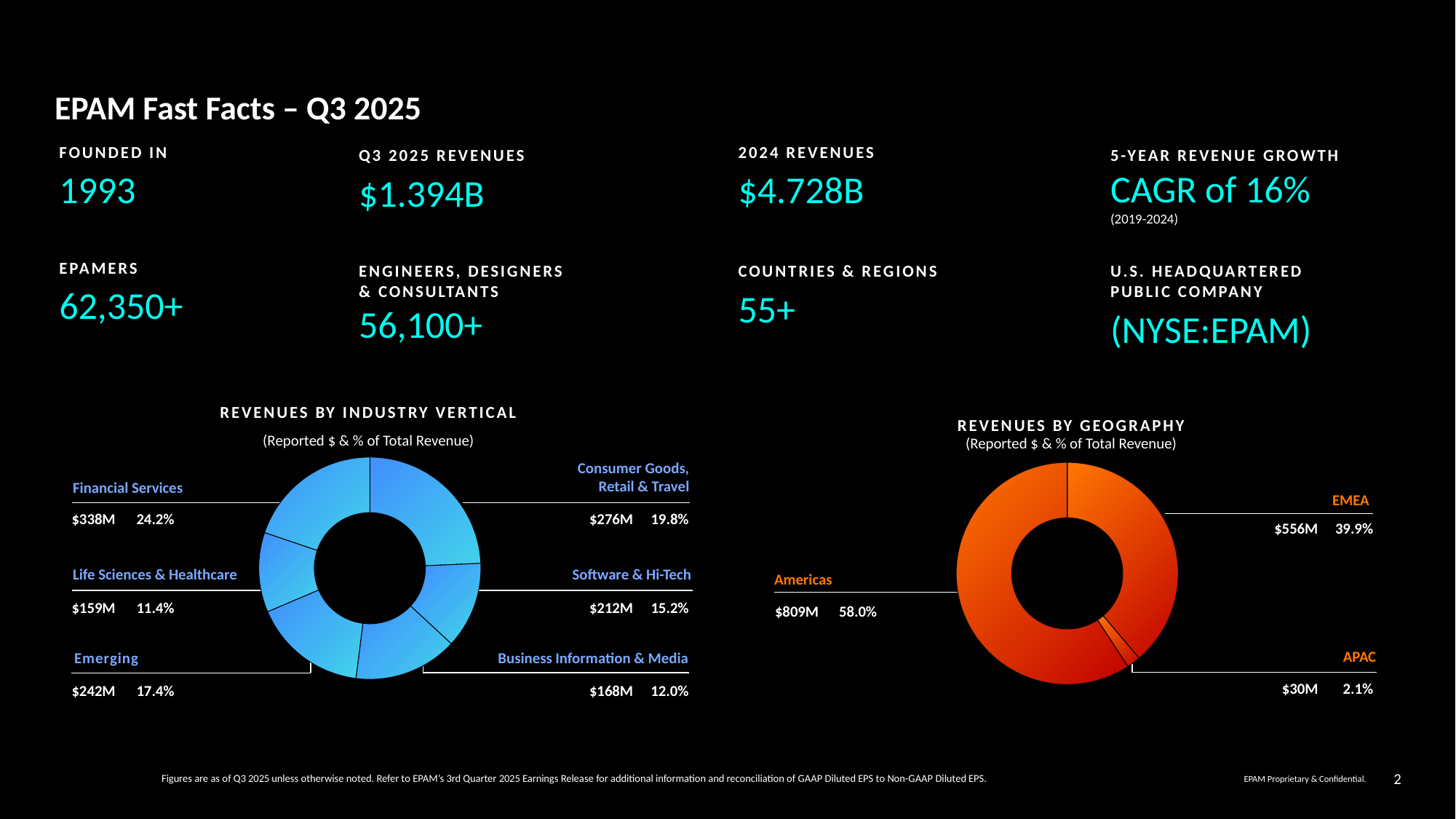

# EPAM Fast Facts – Q3 2025
FOUNDED IN
1993
Q3 2025 REVENUES
$1.394B
2024 REVENUES
$4.728B
5-YEAR REVENUE GROWTH
CAGR of 16%
(2019-2024)
(2017-2022)
EPAMERS
62,350+
ENGINEERS, DESIGNERS & CONSULTANTS
56,100+
COUNTRIES & REGIONS
55+
U.S. HEADQUARTERED
PUBLIC COMPANY
(NYSE:EPAM)

REVENUES BY INDUSTRY VERTICAL
(Reported $ & % of Total Revenue)
REVENUES BY GEOGRAPHY
(Reported $ & % of Total Revenue)

### Chart

| Category | Q1'25 REVENUE BY INDUSTRY VERTICAL |
|---|---|
| Financial Services | 0.243 |
| Business Information & Media | 0.126 |
| Software & Hi-Tech | 0.151 |
| Emerging | 0.166 |
| Life Sciences & Healthcare | 0.116 |
| Consumer Goods, Retail & Travel | 0.198 |
Consumer Goods, Retail & Travel

### Chart

| Category | Sales |
|---|---|
| EMEA | 0.388 |
| APAC | 0.02 |
| Americas | 0.592 |
Financial Services
EMEA
$338M
24.2%
$276M
19.8%
$556M
39.9%
Life Sciences & Healthcare
Software & Hi-Tech
Americas
$159M
11.4%
$212M
15.2%
$809M
58.0%
APAC
Emerging
Business Information & Media
$30M
2.1%
$242M
17.4%
$168M
12.0%
Figures are as of Q3 2025 unless otherwise noted. Refer to EPAM’s 3rd Quarter 2025 Earnings Release for additional information and reconciliation of GAAP Diluted EPS to Non-GAAP Diluted EPS.